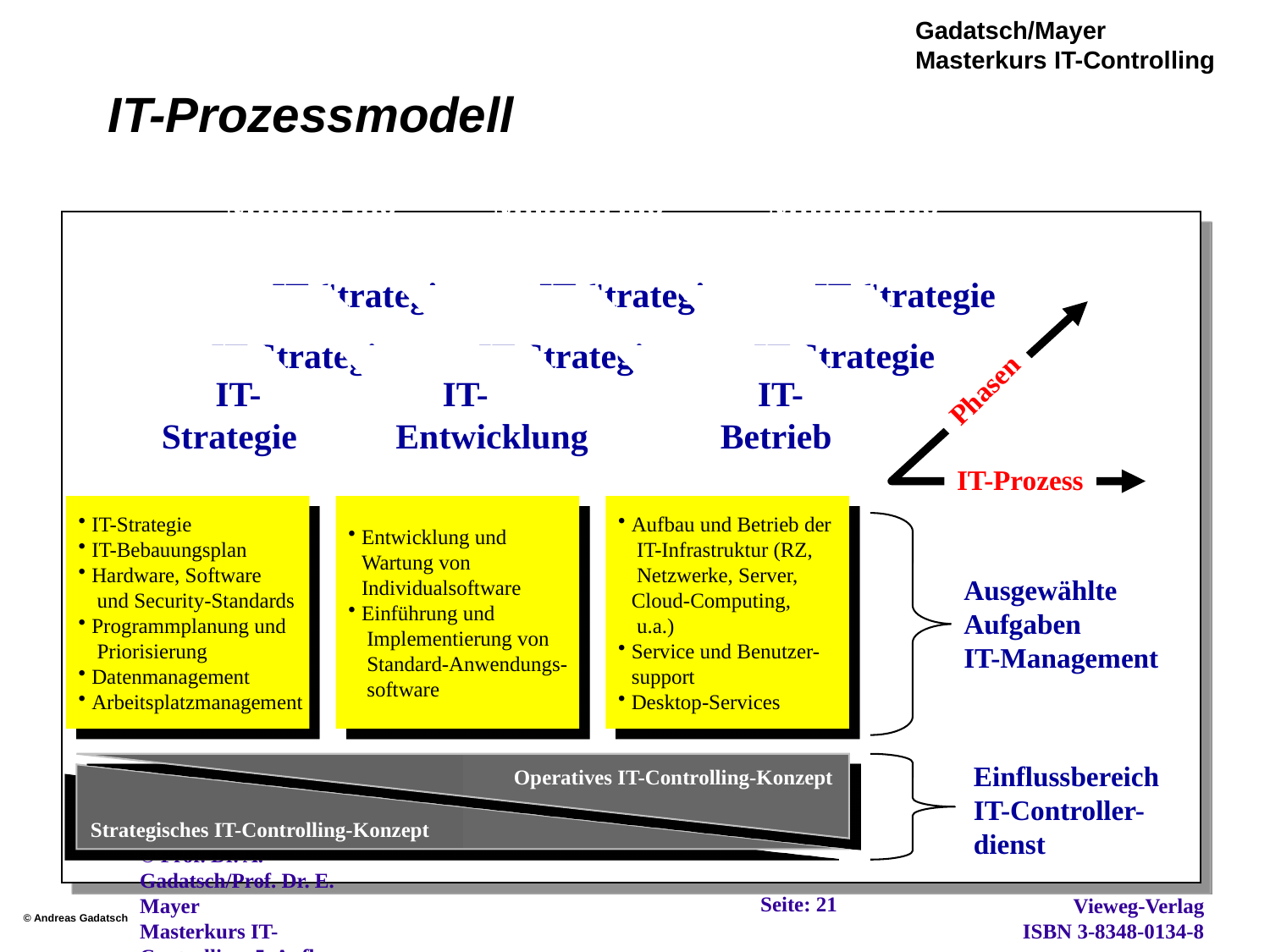

# IT-Prozessmodell
Monitoring
         IT-Strategie
Umsetzung
         IT-Strategie
Konzeption
         IT-
       Strategie
Monitoring
         IT-Strategie
Umsetzung
         IT-Strategie
Konzeption
IT-
      Entwicklung
Monitoring
         IT-Strategie
Umsetzung
         IT-Strategie
Konzeption
         IT-
        Betrieb

Phasen
IT-Prozess
IT-Strategie
IT-Bebauungsplan
Hardware, Software
 und Security-Standards
Programmplanung und
 Priorisierung
Datenmanagement
Arbeitsplatzmanagement
Entwicklung und
Wartung von
Individualsoftware
Einführung und
 Implementierung von
 Standard-Anwendungs-
 software
Aufbau und Betrieb der
 IT-Infrastruktur (RZ,
 Netzwerke, Server,
Cloud-Computing,
 u.a.)
Service und Benutzer-
support
Desktop-Services

Ausgewählte
Aufgaben
IT-Management
Einflussbereich
IT-Controller-
dienst

Operatives IT-Controlling-Konzept

Strategisches IT-Controlling-Konzept

Seite: 21

© Prof. Dr. A. Gadatsch/Prof. Dr. E. Mayer
Masterkurs IT-Controlling, 5. Aufl., Wiesbaden, 2012